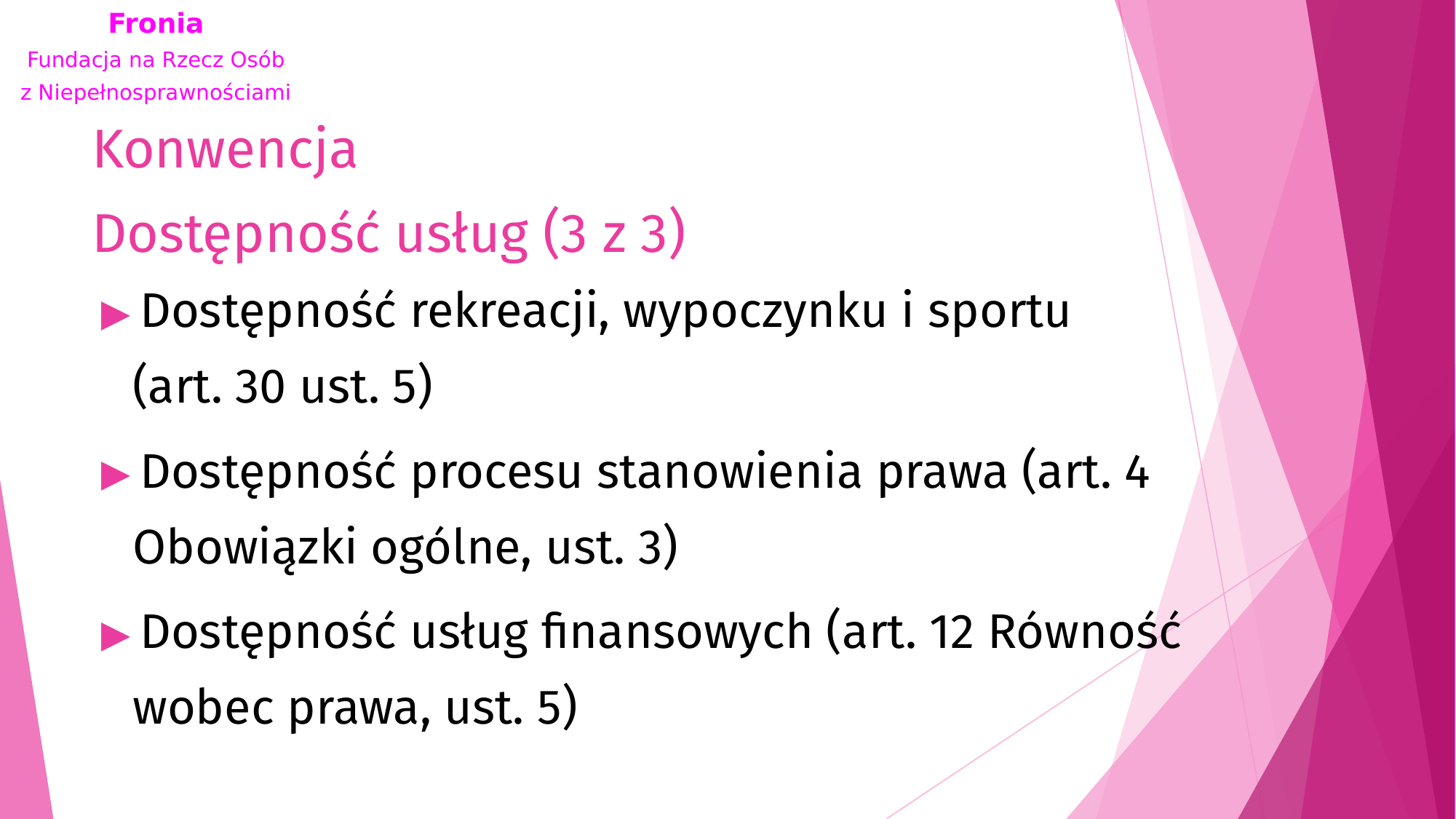

# Konwencja Dostępność usług (3 z 3)
Dostępność rekreacji, wypoczynku i sportu (art. 30 ust. 5)
Dostępność procesu stanowienia prawa (art. 4 Obowiązki ogólne, ust. 3)
Dostępność usług finansowych (art. 12 Równość wobec prawa, ust. 5)